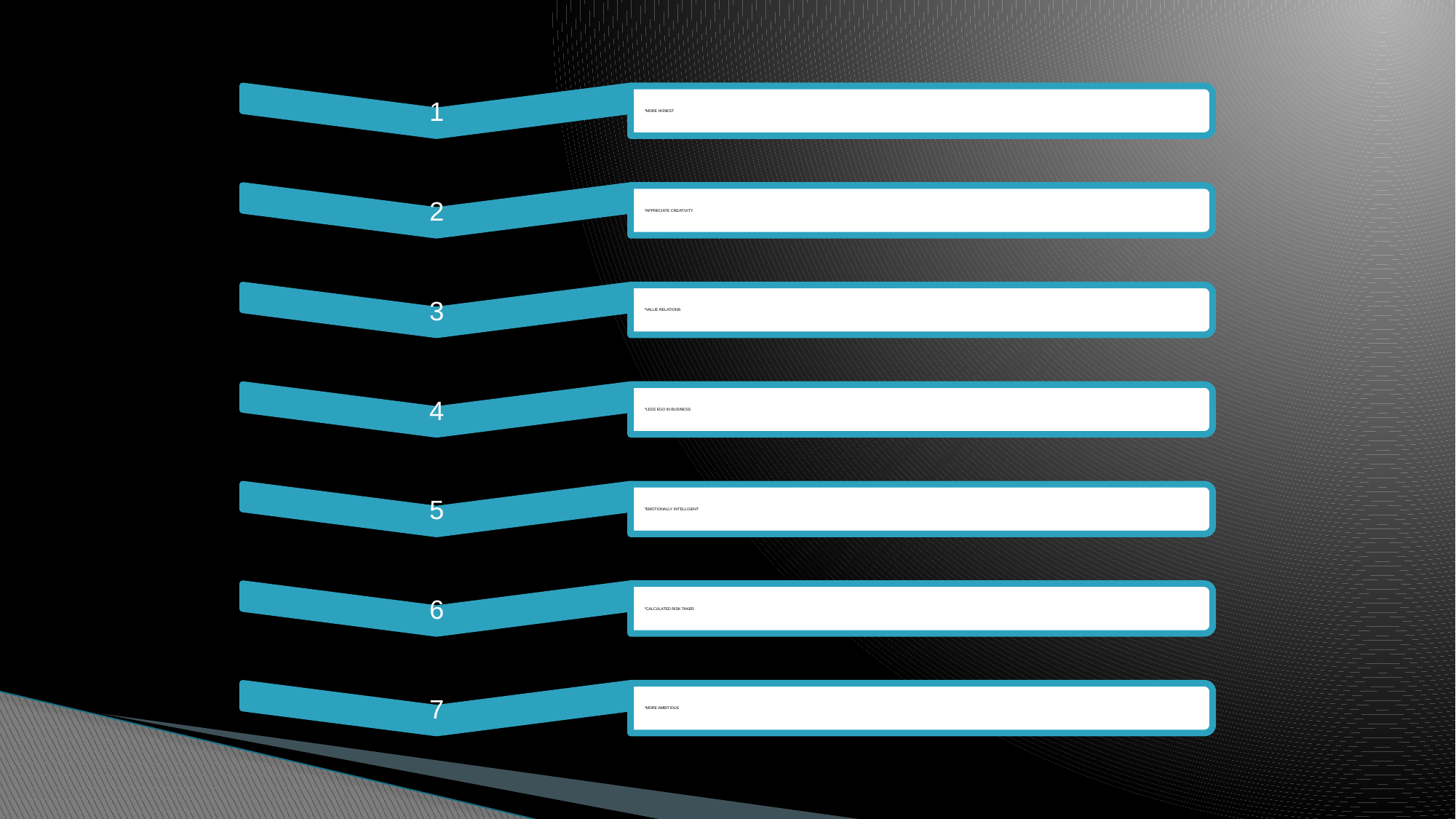

1
2
4
5
7
3
6
MORE HONEST
APPRECIATE CREATIVITY
VALUE RELATIONS
LESS EGO IN BUSINESS
EMOTIONALLY INTELLIGENT
CALCULATED RISK TAKER
MORE AMBITIOUS